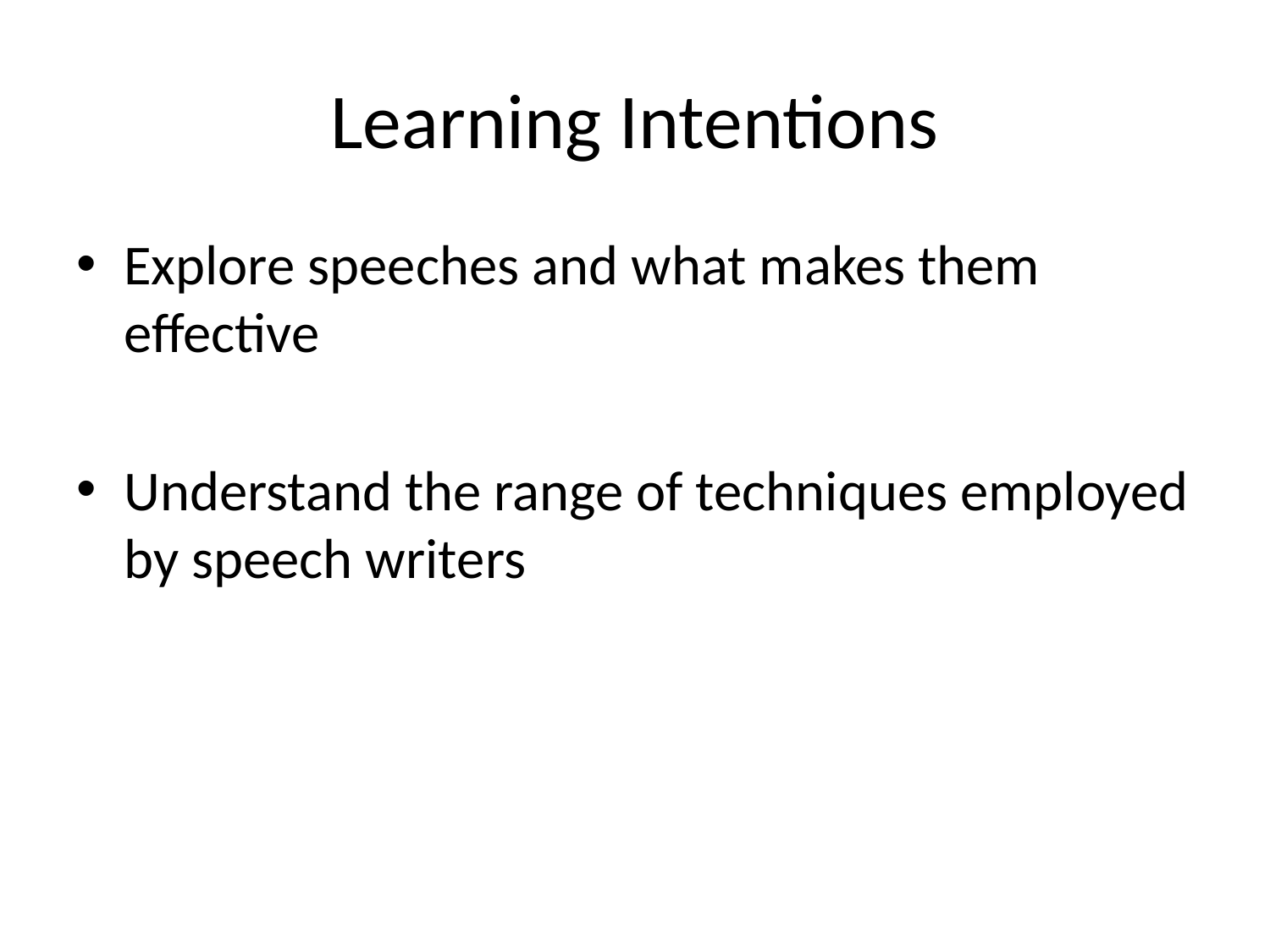

# Learning Intentions
Explore speeches and what makes them effective

Understand the range of techniques employed by speech writers